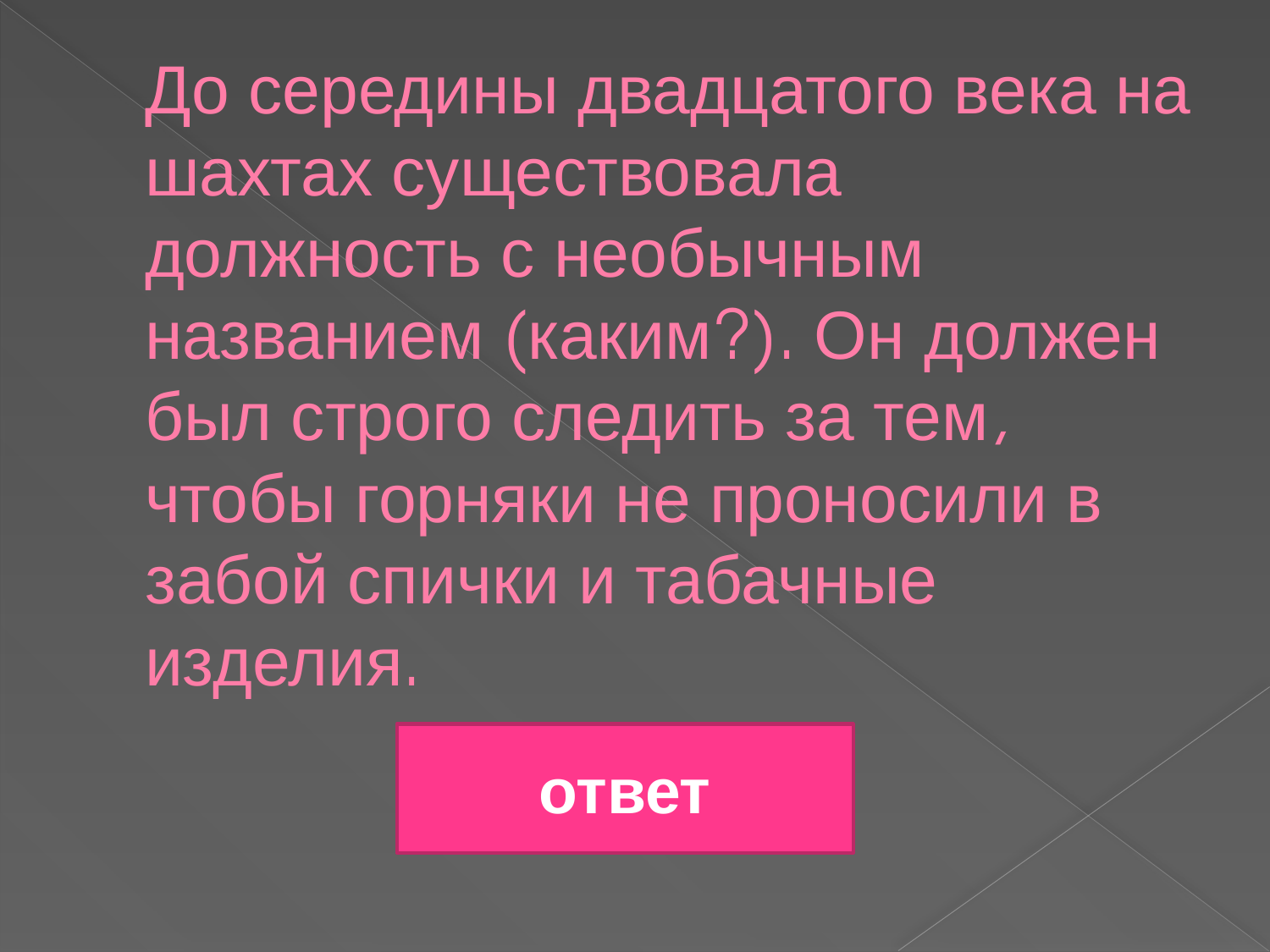

# До середины двадцатого века на шахтах существовала должность с необычным названием (каким?). Он должен был строго следить за тем, чтобы горняки не проносили в забой спички и табачные изделия.
ответ